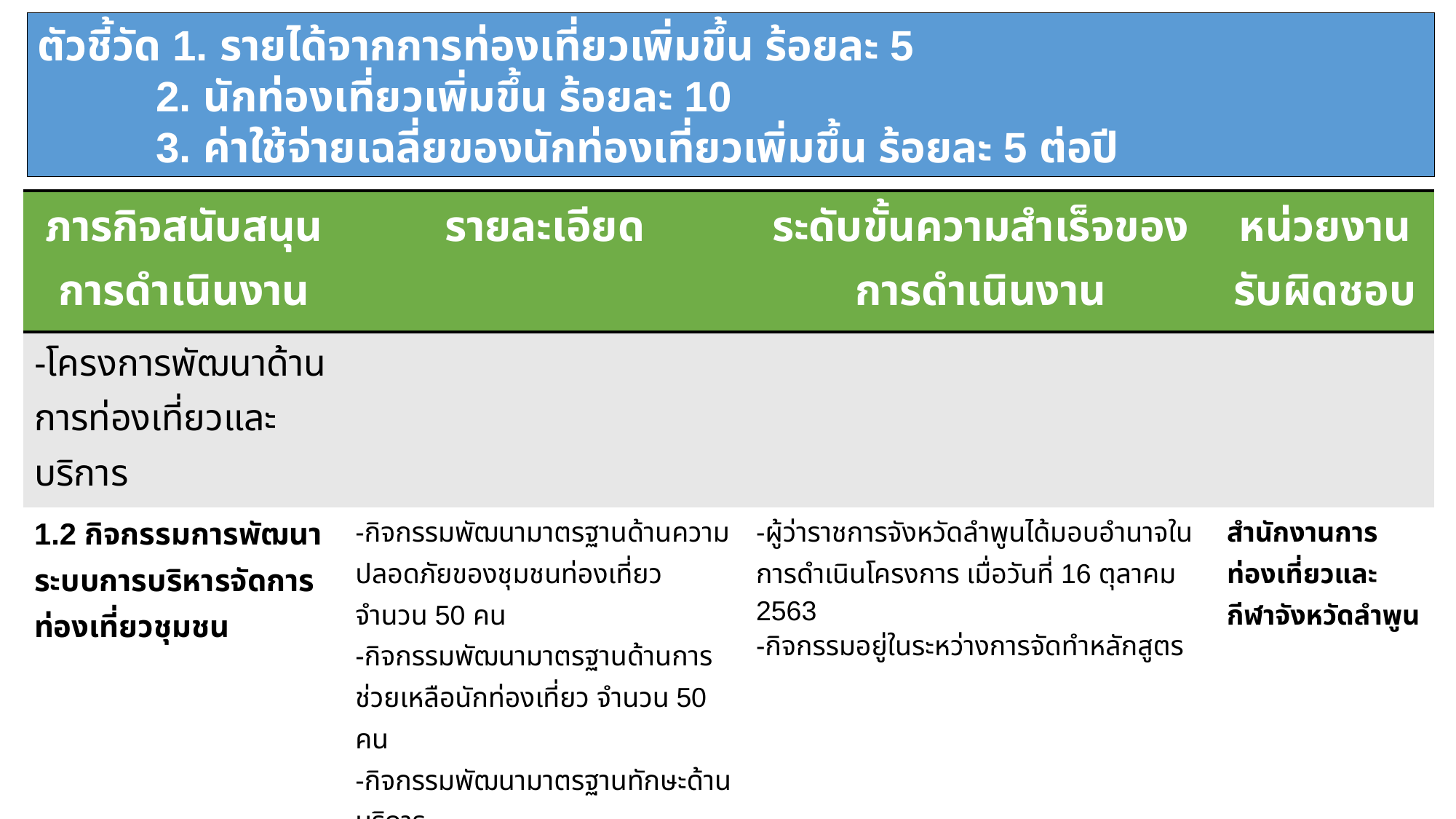

ตัวชี้วัด 1. รายได้จากการท่องเที่ยวเพิ่มขึ้น ร้อยละ 5
          2. นักท่องเที่ยวเพิ่มขึ้น ร้อยละ 10
          3. ค่าใช้จ่ายเฉลี่ยของนักท่องเที่ยวเพิ่มขึ้น ร้อยละ 5 ต่อปี
| ภารกิจสนับสนุน การดำเนินงาน | รายละเอียด | ระดับขั้นความสำเร็จของ การดำเนินงาน | หน่วยงานรับผิดชอบ |
| --- | --- | --- | --- |
| -โครงการพัฒนาด้านการท่องเที่ยวและบริการ |  |  |  |
| 1.2 กิจกรรมการพัฒนาระบบการบริหารจัดการท่องเที่ยวชุมชน | -กิจกรรมพัฒนามาตรฐานด้านความปลอดภัยของชุมชนท่องเที่ยว จำนวน 50 คน -กิจกรรมพัฒนามาตรฐานด้านการช่วยเหลือนักท่องเที่ยว จำนวน 50 คน -กิจกรรมพัฒนามาตรฐานทักษะด้านบริการ จำนวน 50 คน | -ผู้ว่าราชการจังหวัดลำพูนได้มอบอำนาจในการดำเนินโครงการ เมื่อวันที่ 16 ตุลาคม 2563 -กิจกรรมอยู่ในระหว่างการจัดทำหลักสูตร | สำนักงานการท่องเที่ยวและกีฬาจังหวัดลำพูน |